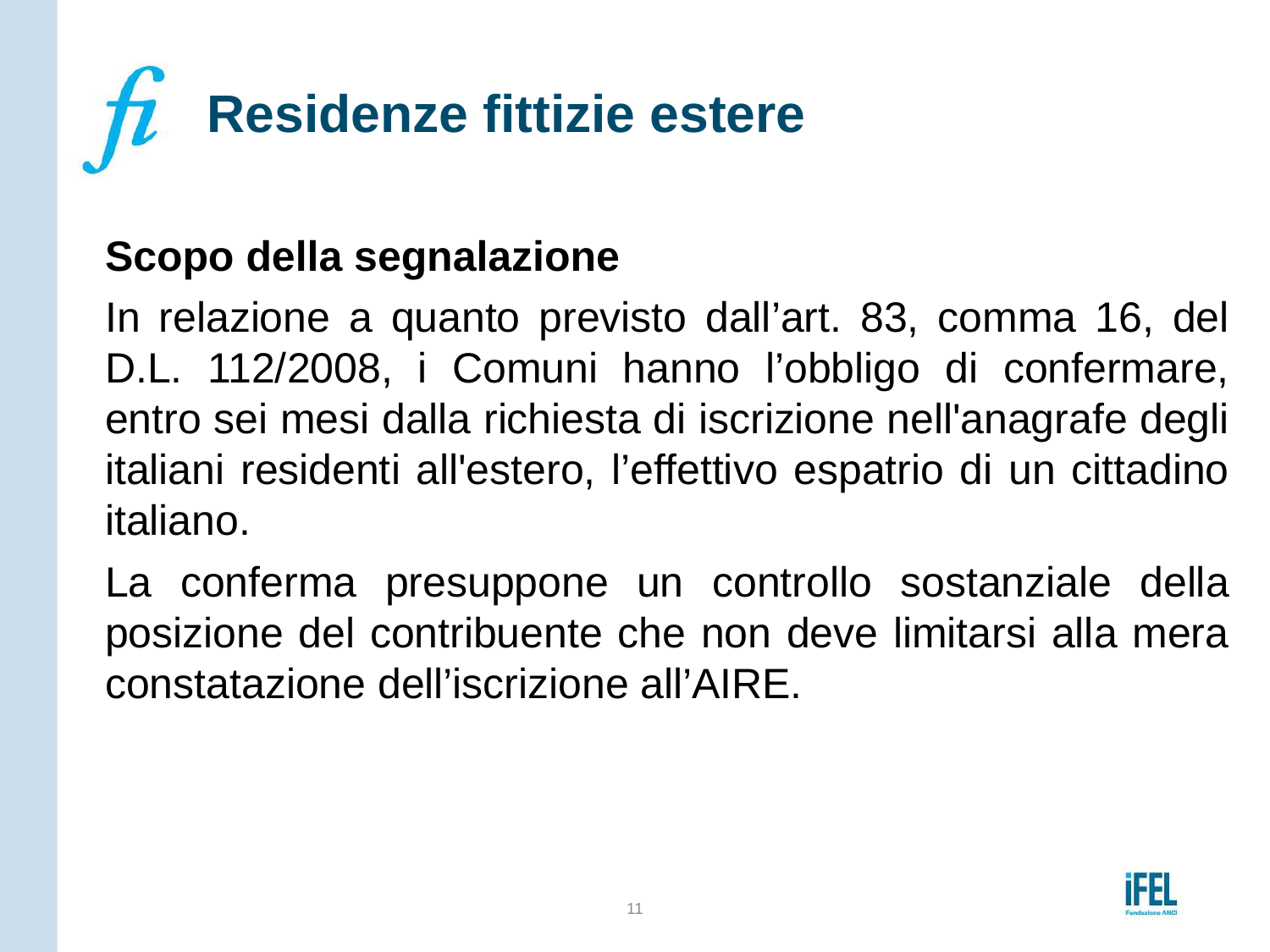

# Residenze fittizie estere
Scopo della segnalazione
In relazione a quanto previsto dall’art. 83, comma 16, del D.L. 112/2008, i Comuni hanno l’obbligo di confermare, entro sei mesi dalla richiesta di iscrizione nell'anagrafe degli italiani residenti all'estero, l’effettivo espatrio di un cittadino italiano.
La conferma presuppone un controllo sostanziale della posizione del contribuente che non deve limitarsi alla mera constatazione dell’iscrizione all’AIRE.
11